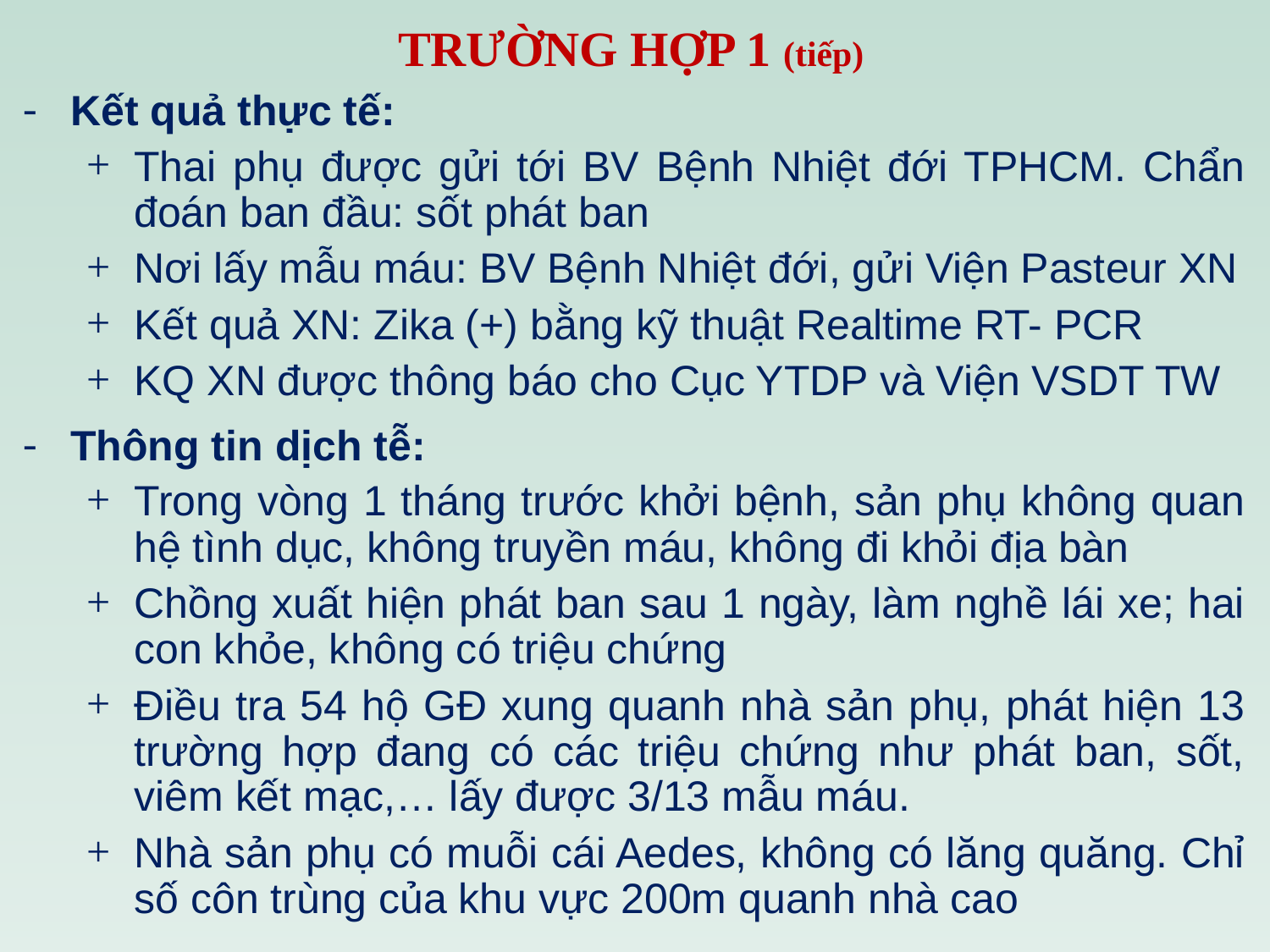

# TRƯỜNG HỢP 1 (tiếp)
Kết quả thực tế:
Thai phụ được gửi tới BV Bệnh Nhiệt đới TPHCM. Chẩn đoán ban đầu: sốt phát ban
Nơi lấy mẫu máu: BV Bệnh Nhiệt đới, gửi Viện Pasteur XN
Kết quả XN: Zika (+) bằng kỹ thuật Realtime RT- PCR
KQ XN được thông báo cho Cục YTDP và Viện VSDT TW
Thông tin dịch tễ:
Trong vòng 1 tháng trước khởi bệnh, sản phụ không quan hệ tình dục, không truyền máu, không đi khỏi địa bàn
Chồng xuất hiện phát ban sau 1 ngày, làm nghề lái xe; hai con khỏe, không có triệu chứng
Điều tra 54 hộ GĐ xung quanh nhà sản phụ, phát hiện 13 trường hợp đang có các triệu chứng như phát ban, sốt, viêm kết mạc,… lấy được 3/13 mẫu máu.
Nhà sản phụ có muỗi cái Aedes, không có lăng quăng. Chỉ số côn trùng của khu vực 200m quanh nhà cao